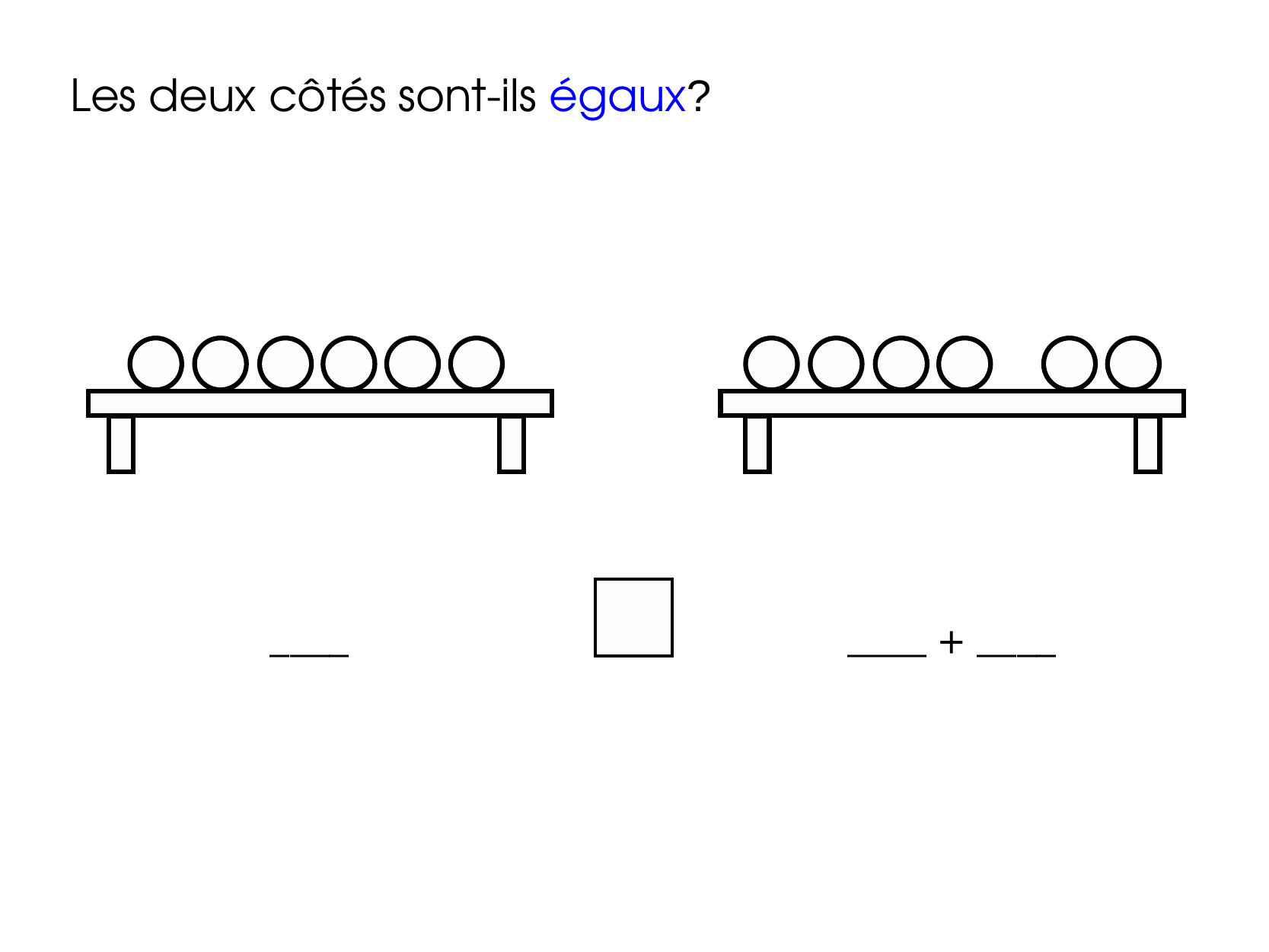

Les deux côtés sont-ils égaux?

____
____ + ____